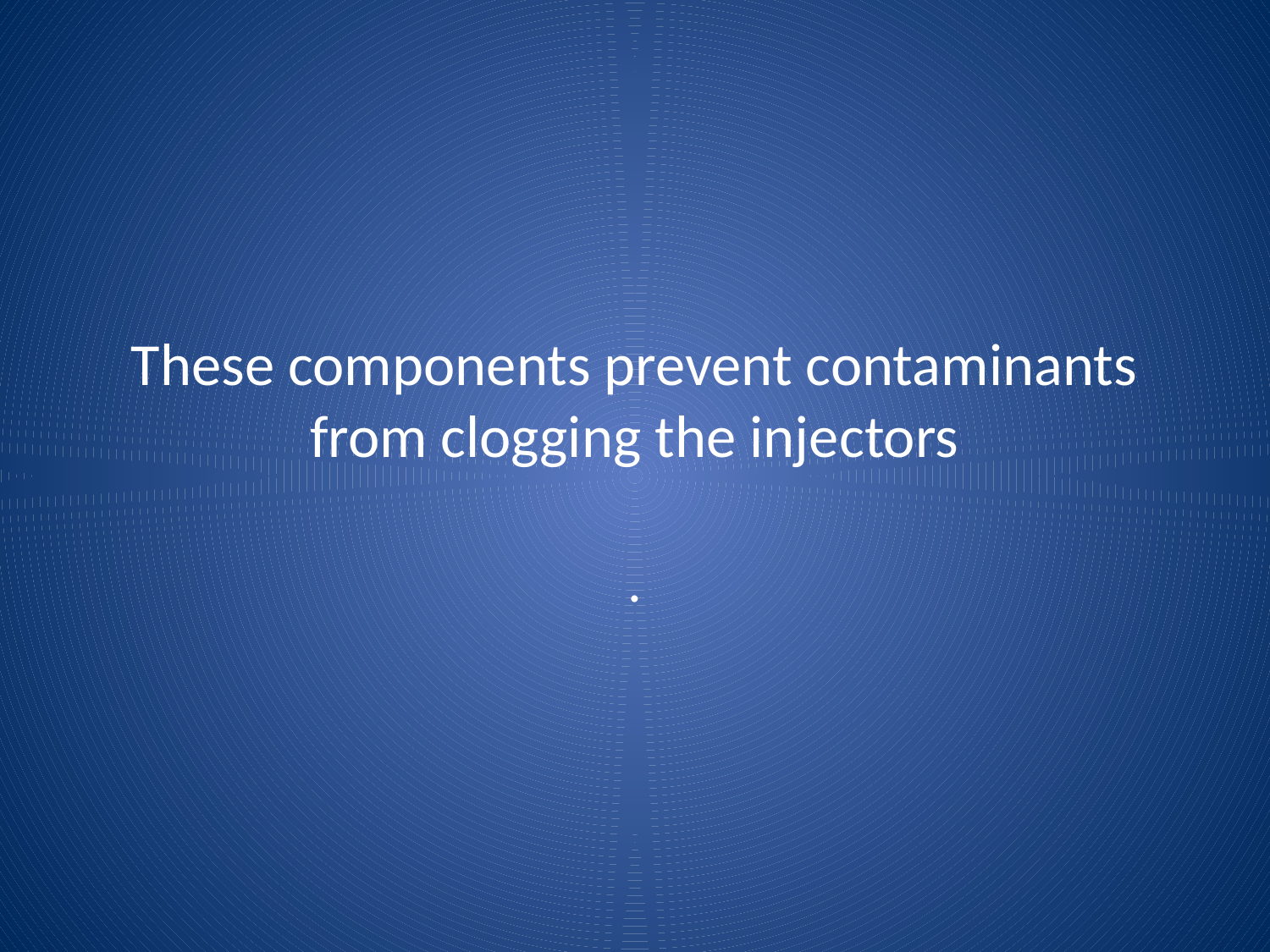

# These components prevent contaminants from clogging the injectors
.